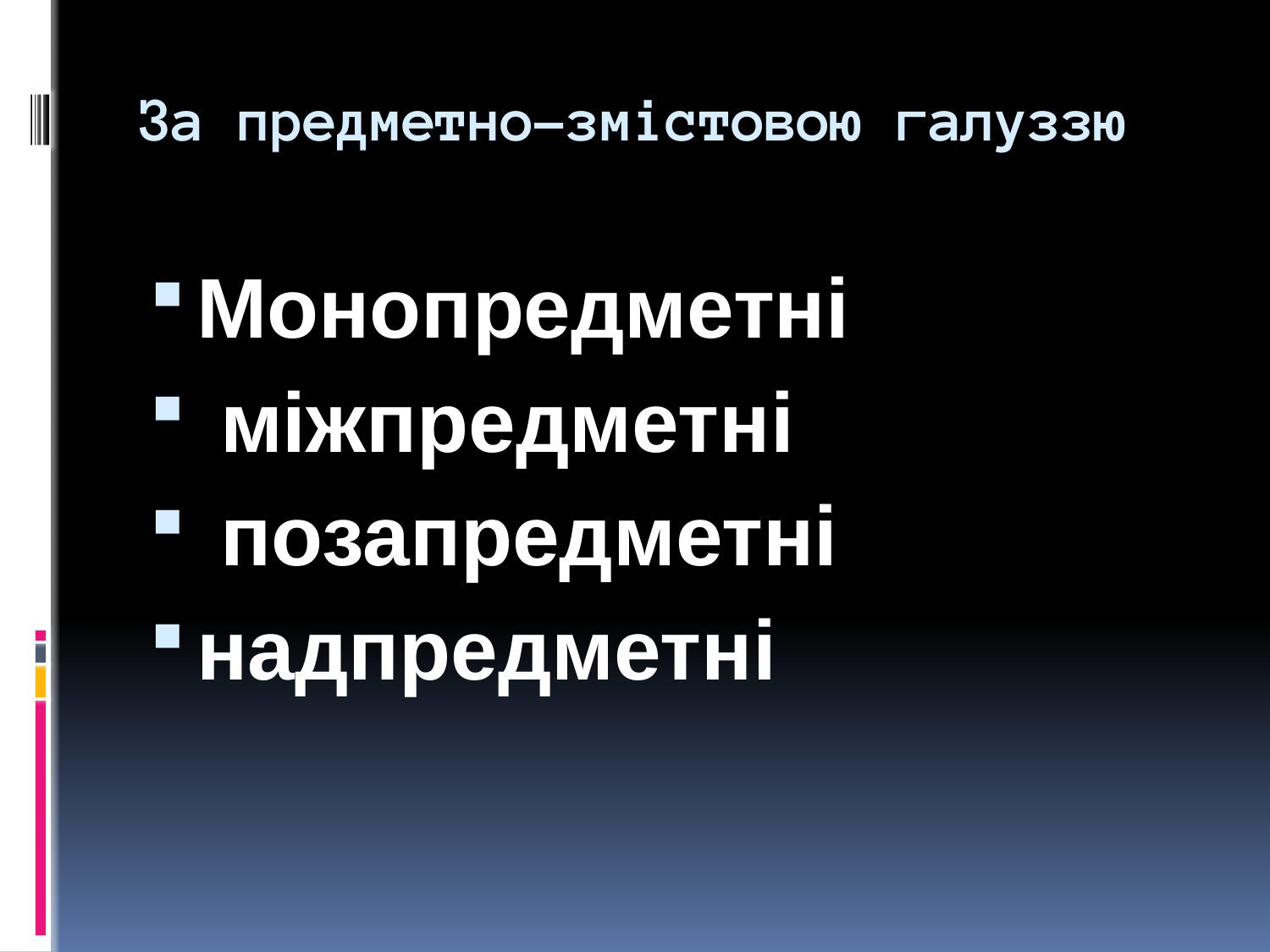

# За предметно-змістовою галуззю
Монопредметні
 міжпредметні
 позапредметні
надпредметні